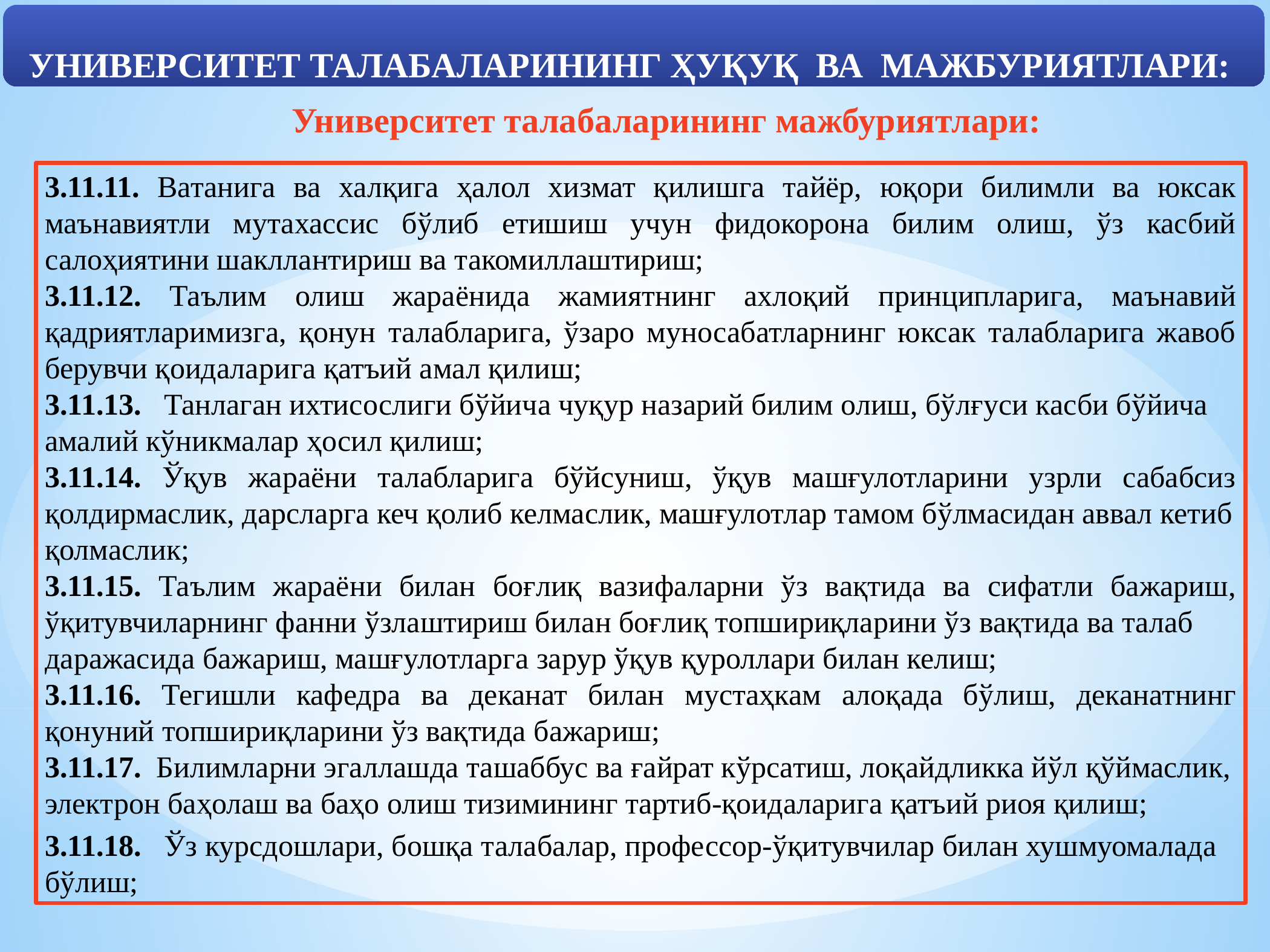

УНИВЕРСИТЕТ ТАЛАБАЛАРИНИНГ ҲУҚУҚ  ВА  МАЖБУРИЯТЛАРИ:
Университет талабаларининг мажбуриятлари:
3.11.11. Ватанига ва халқига ҳалол хизмат қилишга тайёр, юқори билимли ва юксак маънавиятли мутахассис бўлиб етишиш учун фидокорона билим олиш, ўз касбий салоҳиятини шакллантириш ва такомиллаштириш;
3.11.12. Таълим олиш жараёнида жамиятнинг ахлоқий принципларига, маънавий қадриятларимизга, қонун талабларига, ўзаро муносабатларнинг юксак талабларига жавоб берувчи қоидаларига қатъий амал қилиш;
3.11.13.   Танлаган ихтисослиги бўйича чуқур назарий билим олиш, бўлғуси касби бўйича
амалий кўникмалар ҳосил қилиш;
3.11.14. Ўқув жараёни талабларига бўйсуниш, ўқув машғулотларини узрли сабабсиз қолдирмаслик, дарсларга кеч қолиб келмаслик, машғулотлар тамом бўлмасидан аввал кетиб
қолмаслик;
3.11.15. Таълим жараёни билан боғлиқ вазифаларни ўз вақтида ва сифатли бажариш, ўқитувчиларнинг фанни ўзлаштириш билан боғлиқ топшириқларини ўз вақтида ва талаб
даражасида бажариш, машғулотларга зарур ўқув қуроллари билан келиш;
3.11.16. Тегишли кафедра ва деканат билан мустаҳкам алоқада бўлиш, деканатнинг қонуний топшириқларини ўз вақтида бажариш;
3.11.17.  Билимларни эгаллашда ташаббус ва ғайрат кўрсатиш, лоқайдликка йўл қўймаслик,
электрон баҳолаш ва баҳо олиш тизимининг тартиб-қоидаларига қатъий риоя қилиш;

3.11.18.   Ўз курсдошлари, бошқа талабалар, профессор-ўқитувчилар билан хушмуомалада
бўлиш;